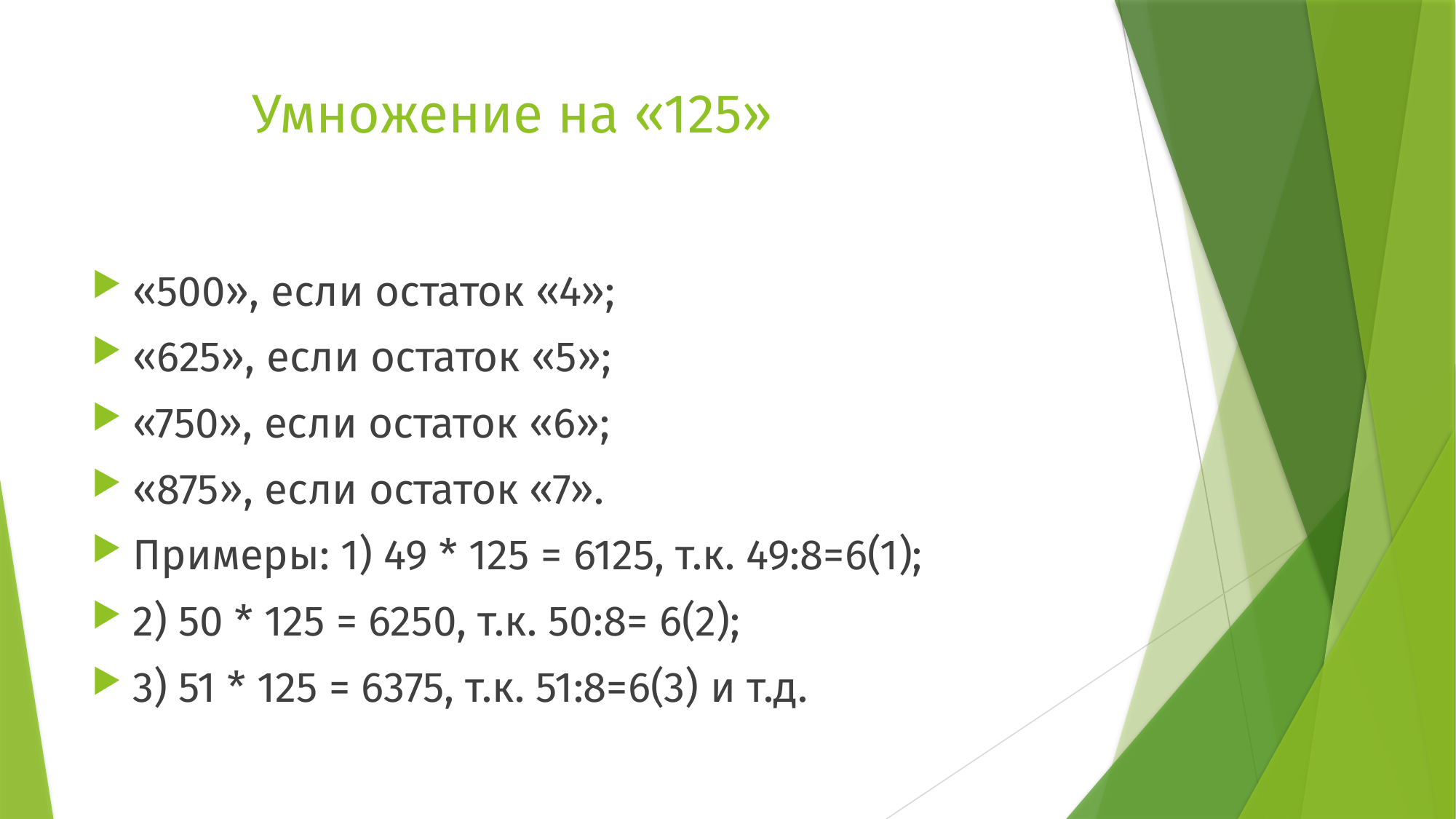

# Умножение на «125»
«500», если остаток «4»;
«625», если остаток «5»;
«750», если остаток «6»;
«875», если остаток «7».
Примеры: 1) 49 * 125 = 6125, т.к. 49:8=6(1);
2) 50 * 125 = 6250, т.к. 50:8= 6(2);
3) 51 * 125 = 6375, т.к. 51:8=6(3) и т.д.